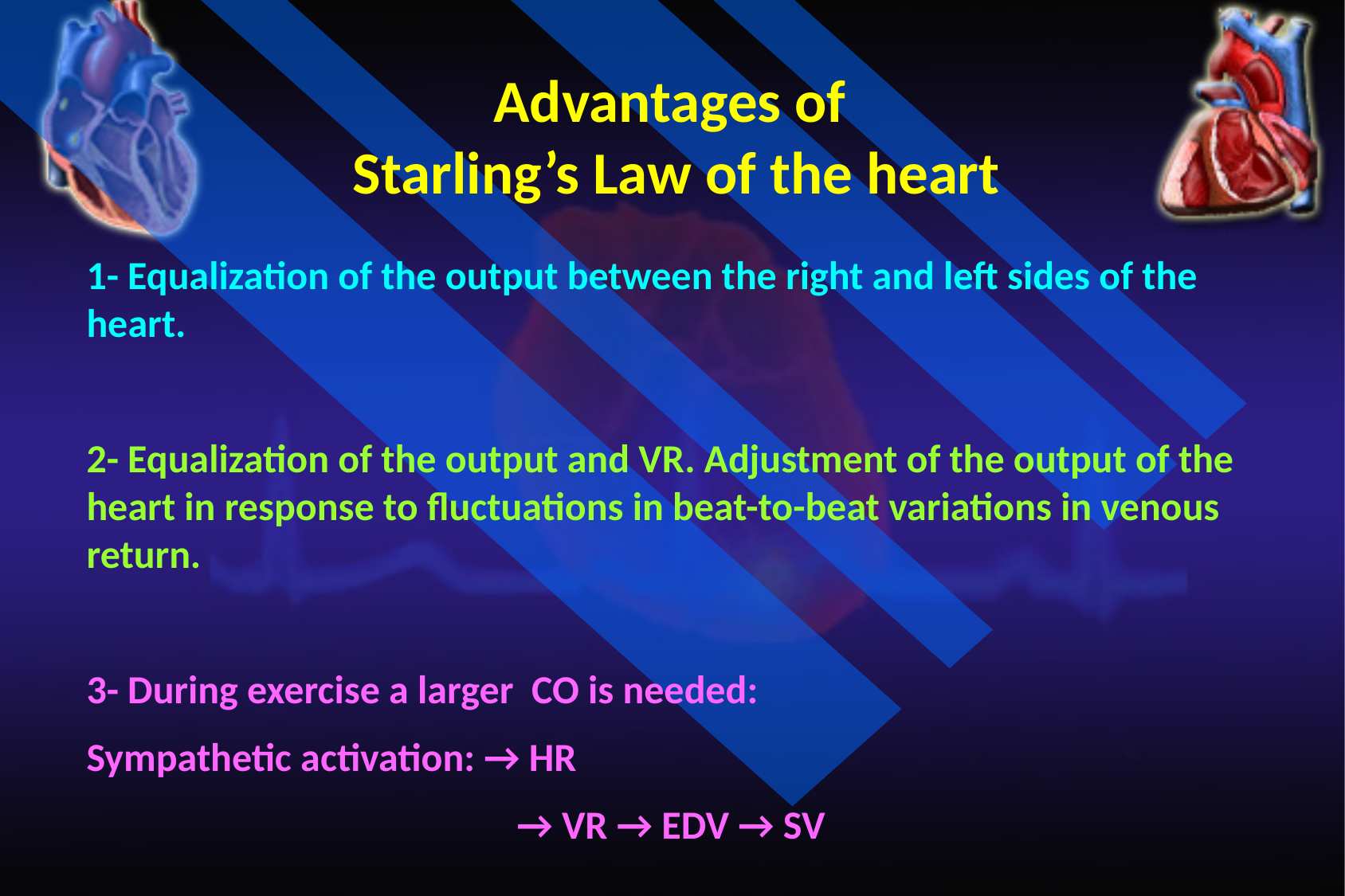

Advantages of
Starling’s Law of the heart
1- Equalization of the output between the right and left sides of the heart.

2- Equalization of the output and VR. Adjustment of the output of the heart in response to fluctuations in beat-to-beat variations in venous return.

3- During exercise a larger  CO is needed:
Sympathetic activation: → HR
			        → VR → EDV → SV